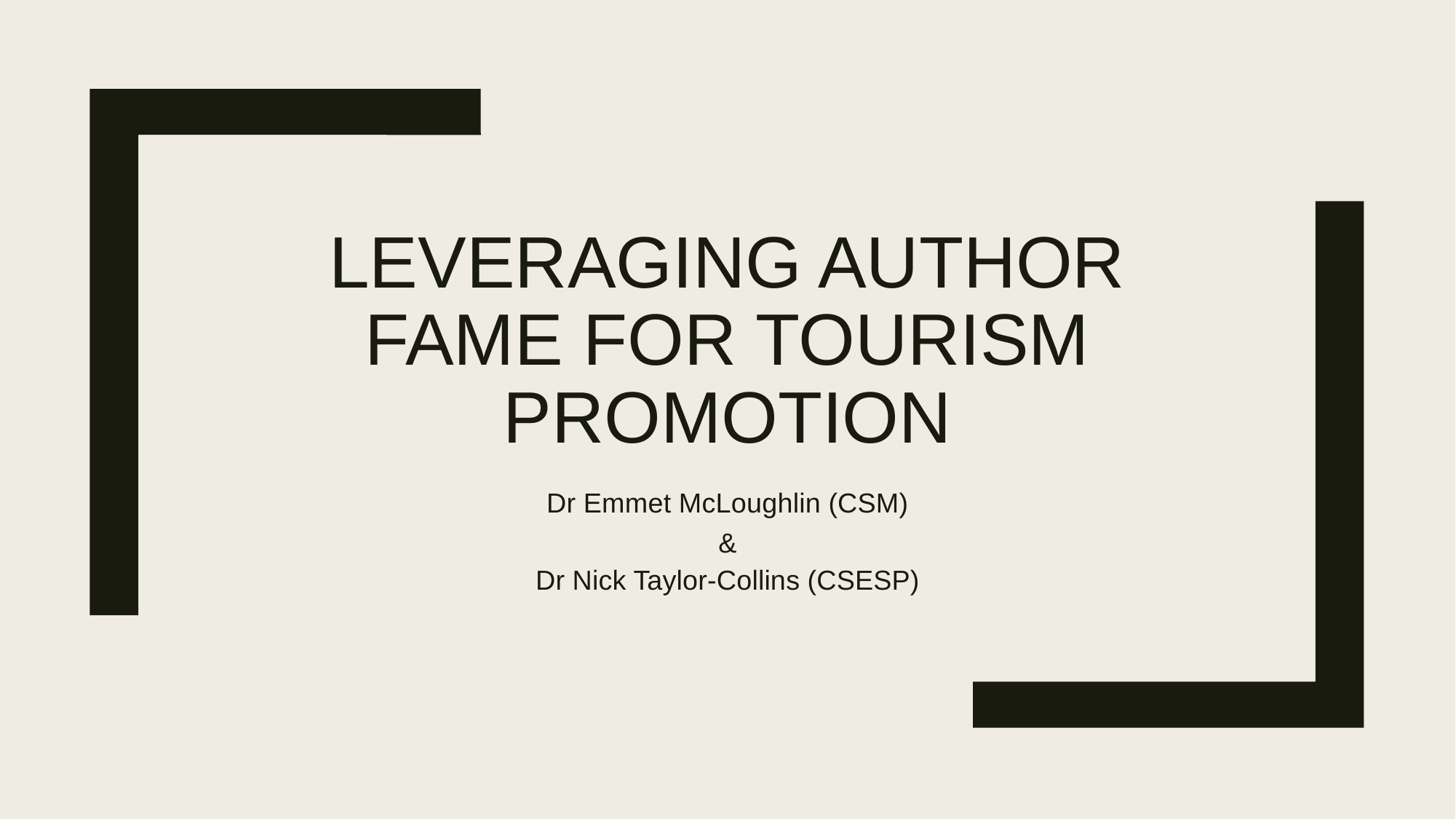

# Leveraging Author Fame for Tourism Promotion
Dr Emmet McLoughlin (CSM)
&
Dr Nick Taylor-Collins (CSESP)